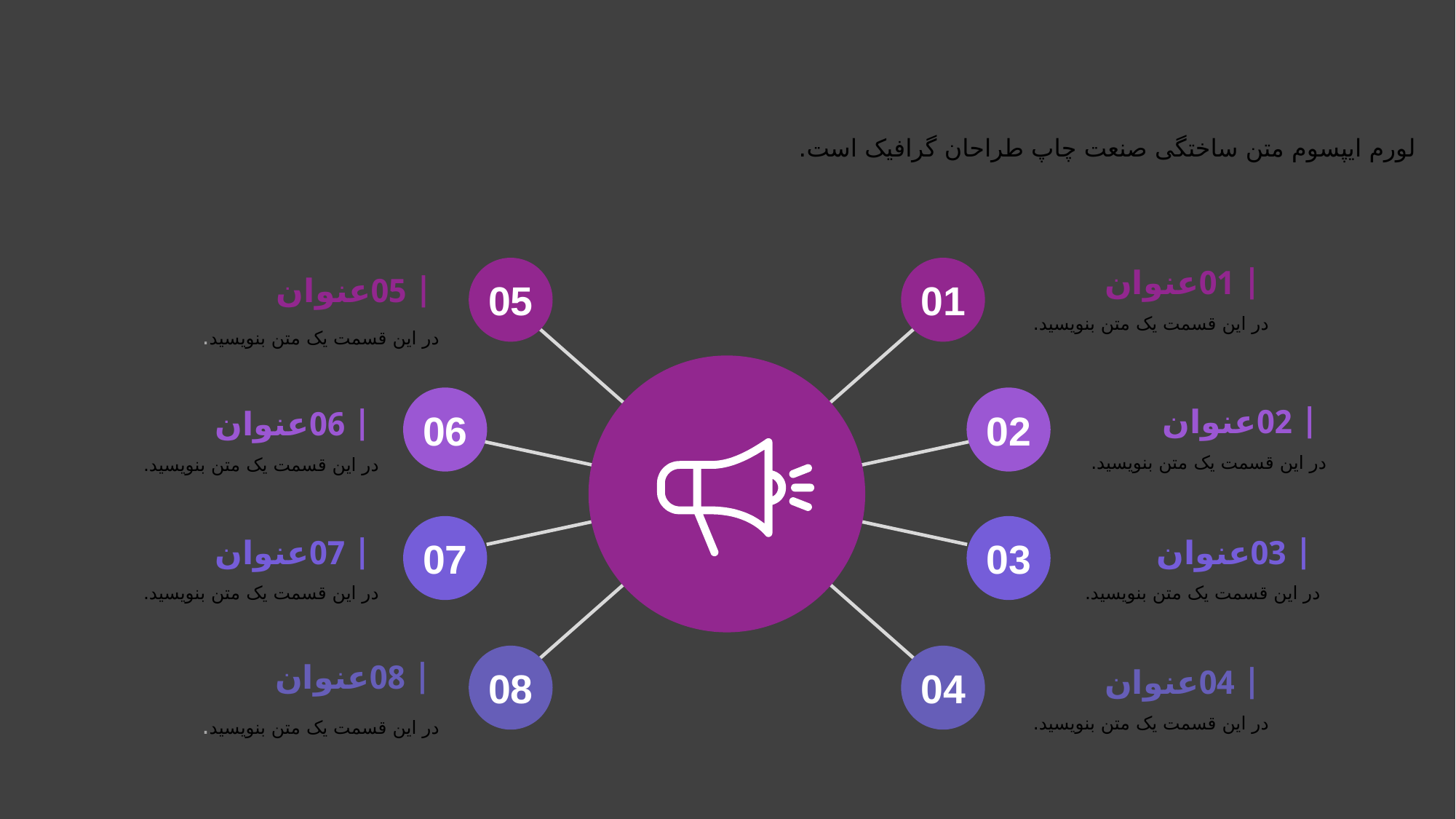

در این قسمت یک عنوان بنویسید.
لورم ایپسوم متن ساختگی صنعت چاپ طراحان گرافیک است.
 | 01عنوان
در این قسمت یک متن بنویسید.
 | 05عنوان
در این قسمت یک متن بنویسید.
05
01

 | 02عنوان
در این قسمت یک متن بنویسید.
 | 06عنوان
در این قسمت یک متن بنویسید.
06
02

 | 03عنوان
در این قسمت یک متن بنویسید.
 | 07عنوان
در این قسمت یک متن بنویسید.
07
03
 | 08عنوان
در این قسمت یک متن بنویسید.
 | 04عنوان
در این قسمت یک متن بنویسید.
08
04